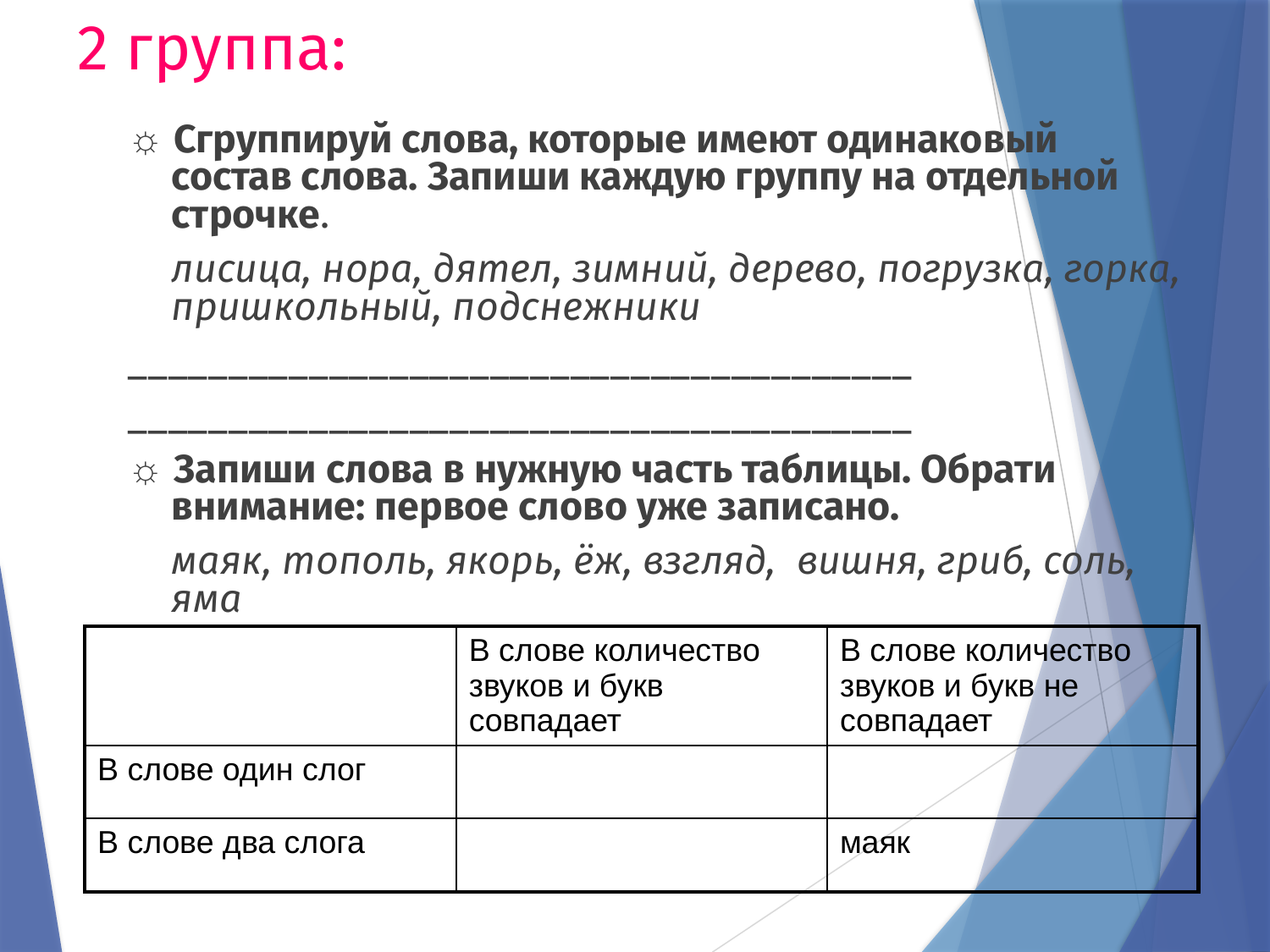

# 2 группа:
☼ Сгруппируй слова, которые имеют одинаковый состав слова. Запиши каждую группу на отдельной строчке.
	лисица, нора, дятел, зимний, дерево, погрузка, горка, пришкольный, подснежники
_______________________________________
_______________________________________
☼ Запиши слова в нужную часть таблицы. Обрати внимание: первое слово уже записано.
	маяк, тополь, якорь, ёж, взгляд,  вишня, гриб, соль, яма

|  | В слове количество звуков и букв совпадает | В слове количество звуков и букв не совпадает |
| --- | --- | --- |
| В слове один слог |  |  |
| В слове два слога |  | маяк |